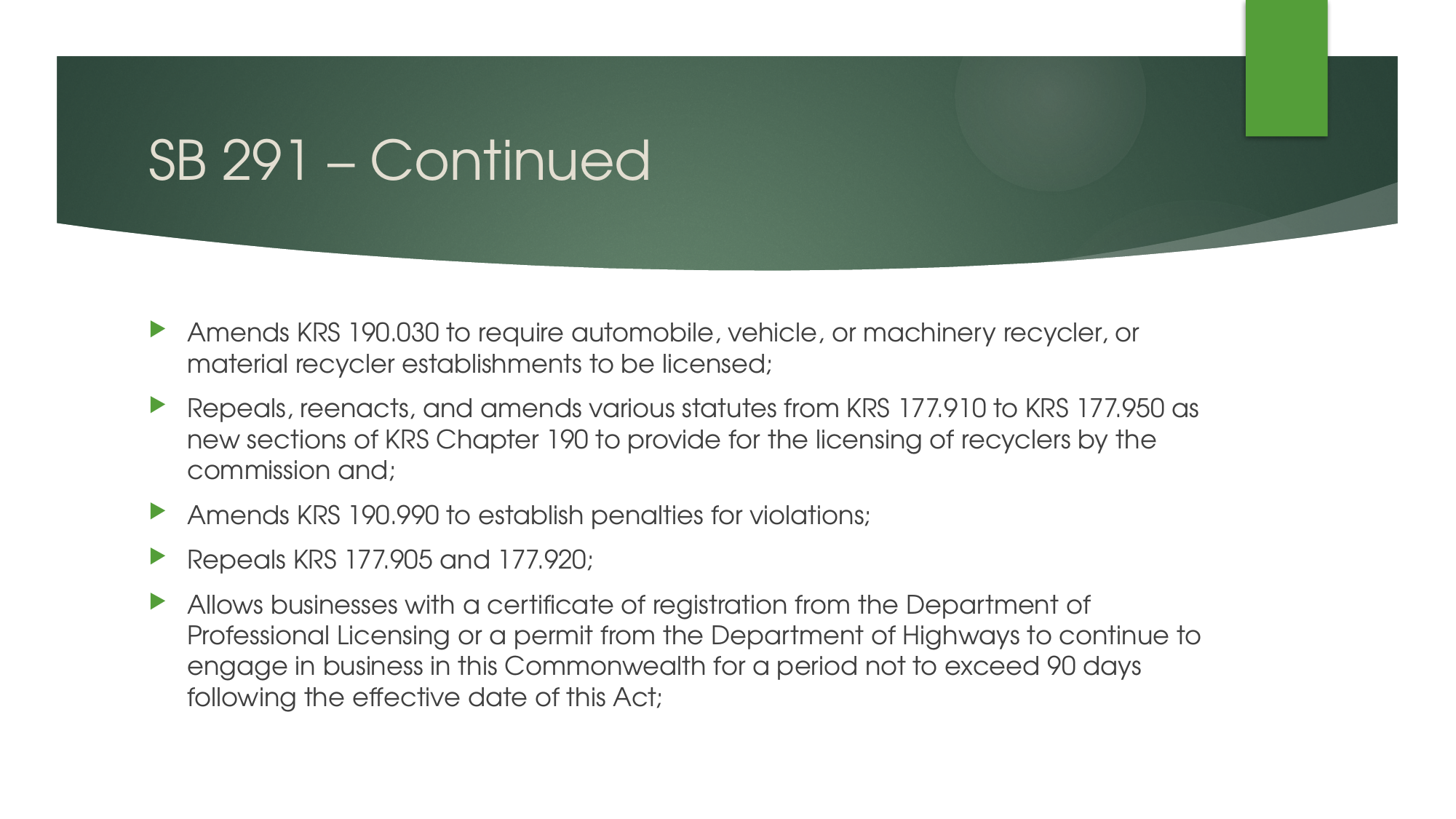

# SB 291 – Continued
Amends KRS 190.030 to require automobile, vehicle, or machinery recycler, or material recycler establishments to be licensed;
Repeals, reenacts, and amends various statutes from KRS 177.910 to KRS 177.950 as new sections of KRS Chapter 190 to provide for the licensing of recyclers by the commission and;
Amends KRS 190.990 to establish penalties for violations;
Repeals KRS 177.905 and 177.920;
Allows businesses with a certificate of registration from the Department of Professional Licensing or a permit from the Department of Highways to continue to engage in business in this Commonwealth for a period not to exceed 90 days following the effective date of this Act;